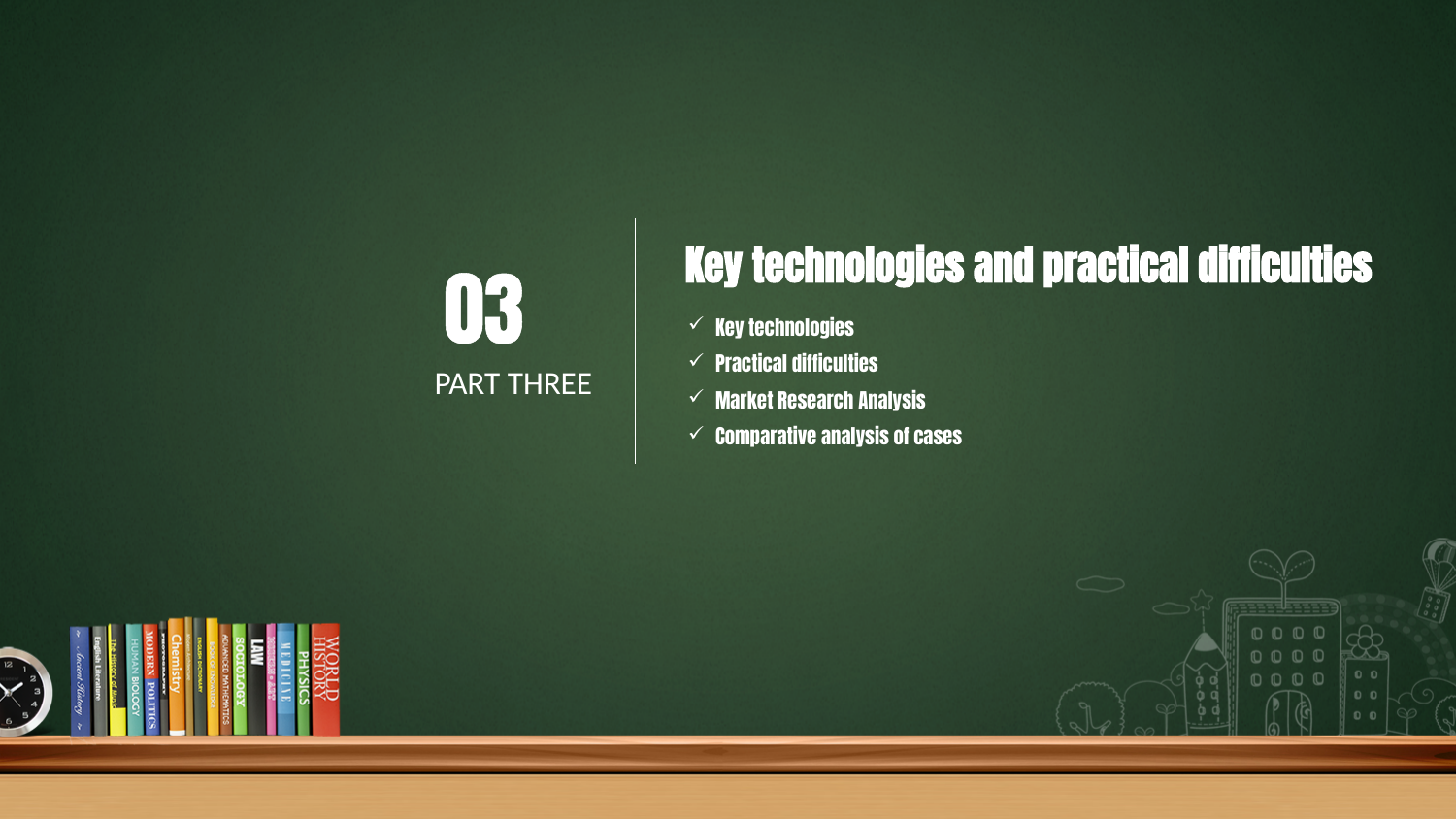

Key technologies and practical difficulties
03
Key technologies
Practical difficulties
Market Research Analysis
Comparative analysis of cases
PART THREE